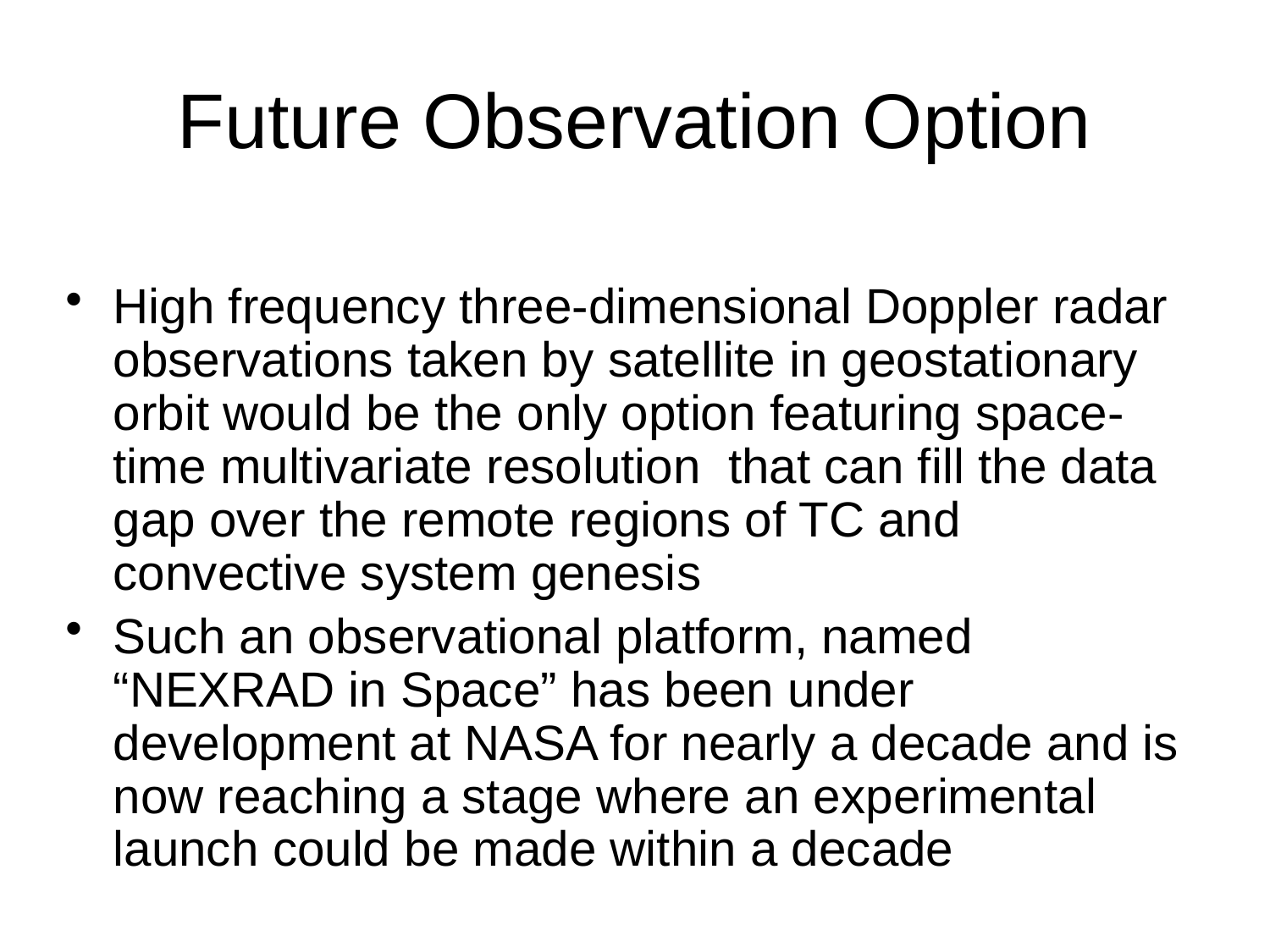

# Future Observation Option
High frequency three-dimensional Doppler radar observations taken by satellite in geostationary orbit would be the only option featuring space-time multivariate resolution  that can fill the data gap over the remote regions of TC and convective system genesis
Such an observational platform, named “NEXRAD in Space” has been under development at NASA for nearly a decade and is now reaching a stage where an experimental launch could be made within a decade